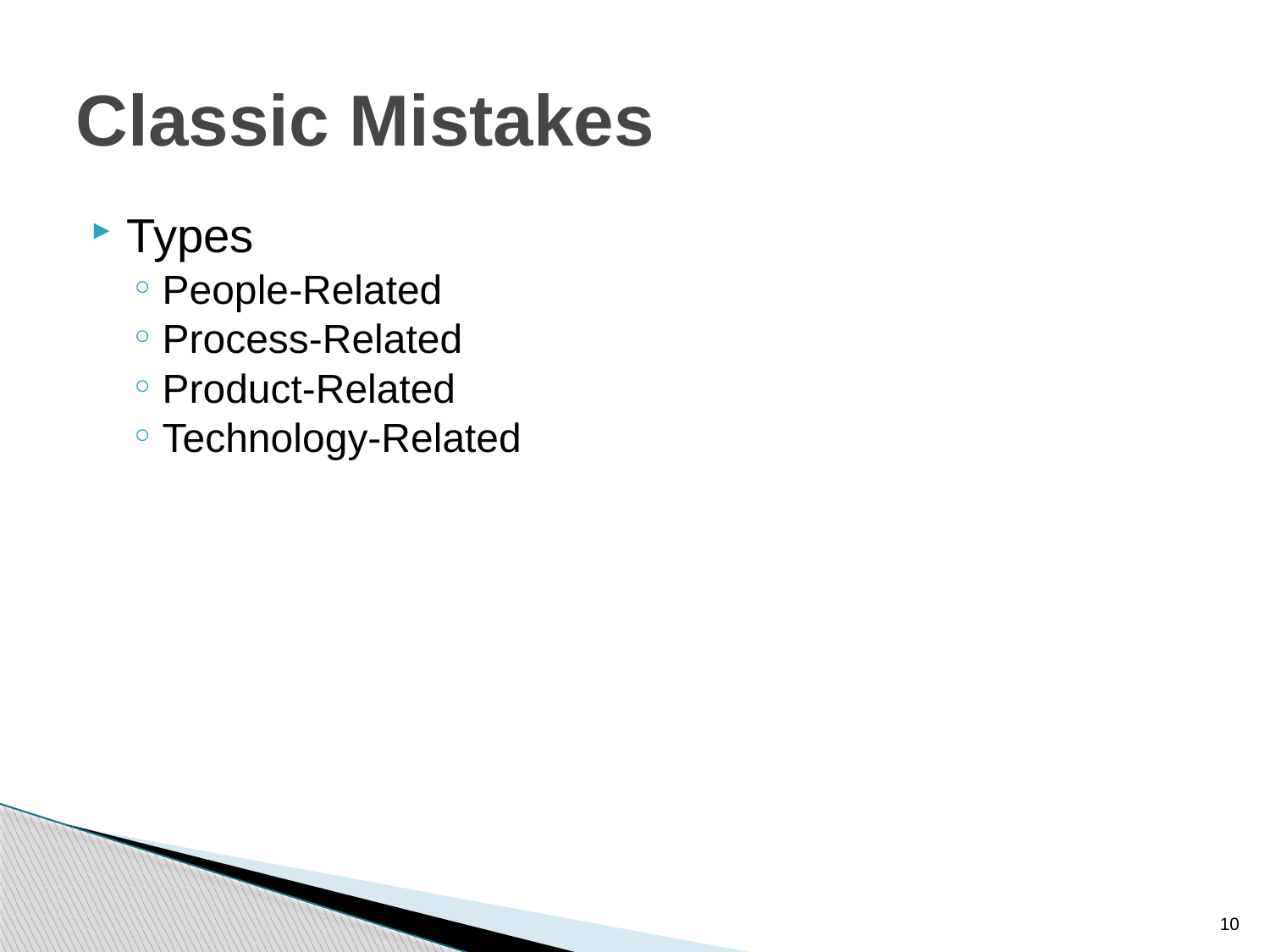

# Classic Mistakes
Types
People-Related
Process-Related
Product-Related
Technology-Related
10